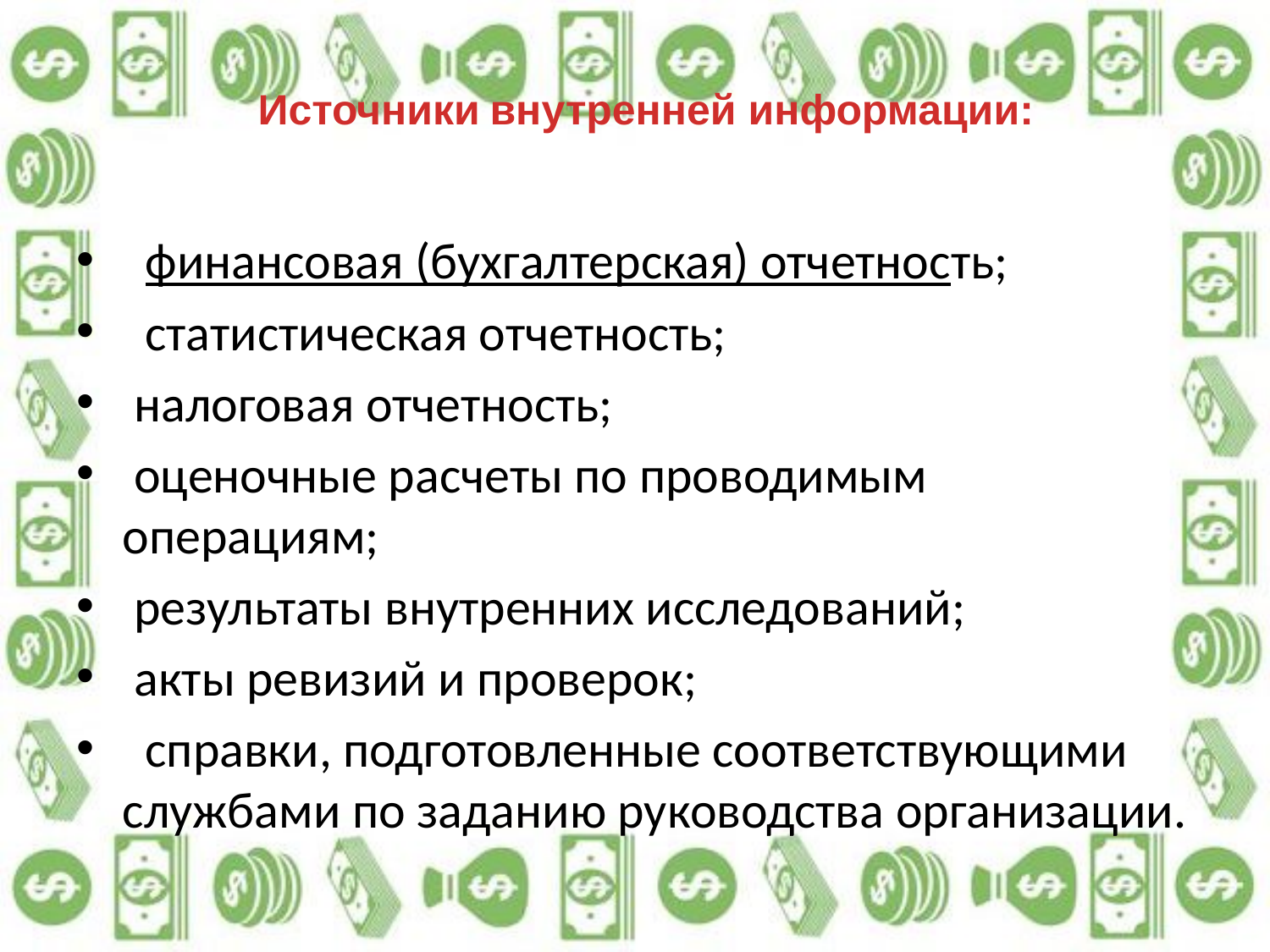

# Источники внутренней информации:
  финансовая (бухгалтерская) отчетность;
  статистическая отчетность;
 налоговая отчетность;
 оценочные расчеты по проводимым операциям;
 результаты внутренних исследований;
 акты ревизий и проверок;
  справки, подготовленные соответствующими службами по заданию руководства организации.